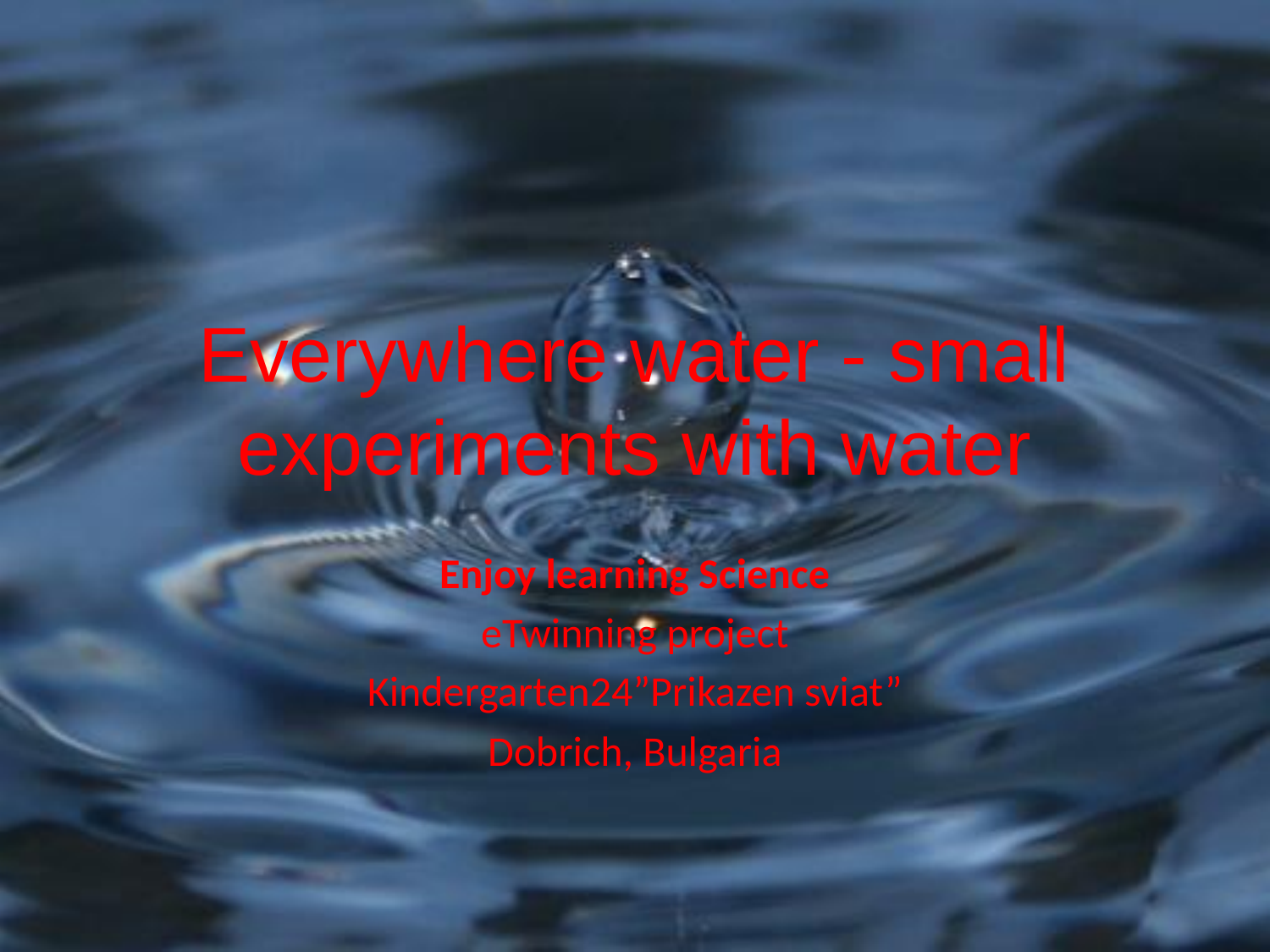

# Everywhere water - small experiments with water
Enjoy learning Science
eTwinning project
Kindergarten24”Prikazen sviat”
Dobrich, Bulgaria